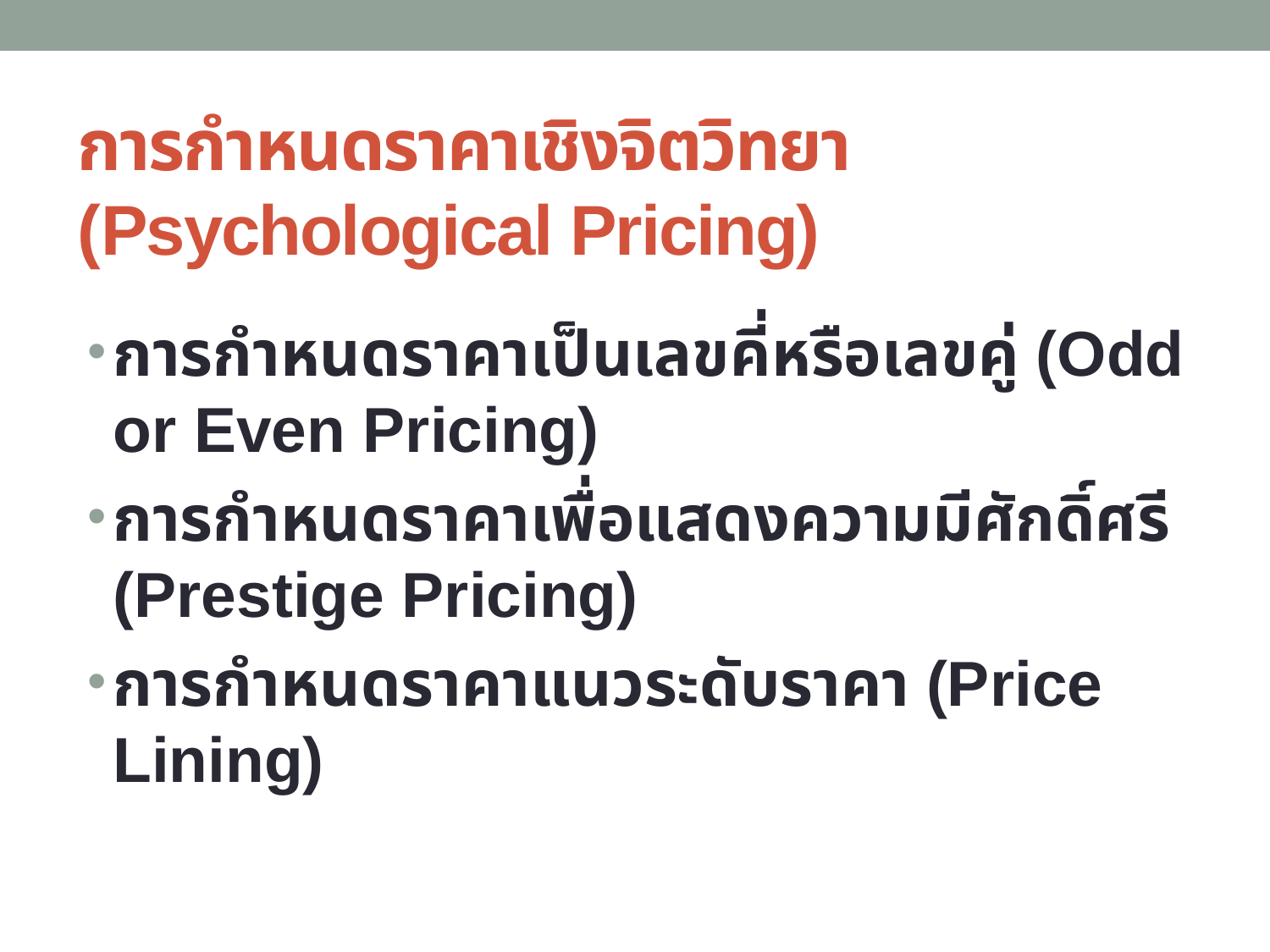

# การกำหนดราคาเชิงจิตวิทยา (Psychological Pricing)
การกำหนดราคาเป็นเลขคี่หรือเลขคู่ (Odd or Even Pricing)
การกำหนดราคาเพื่อแสดงความมีศักดิ์ศรี (Prestige Pricing)
การกำหนดราคาแนวระดับราคา (Price Lining)